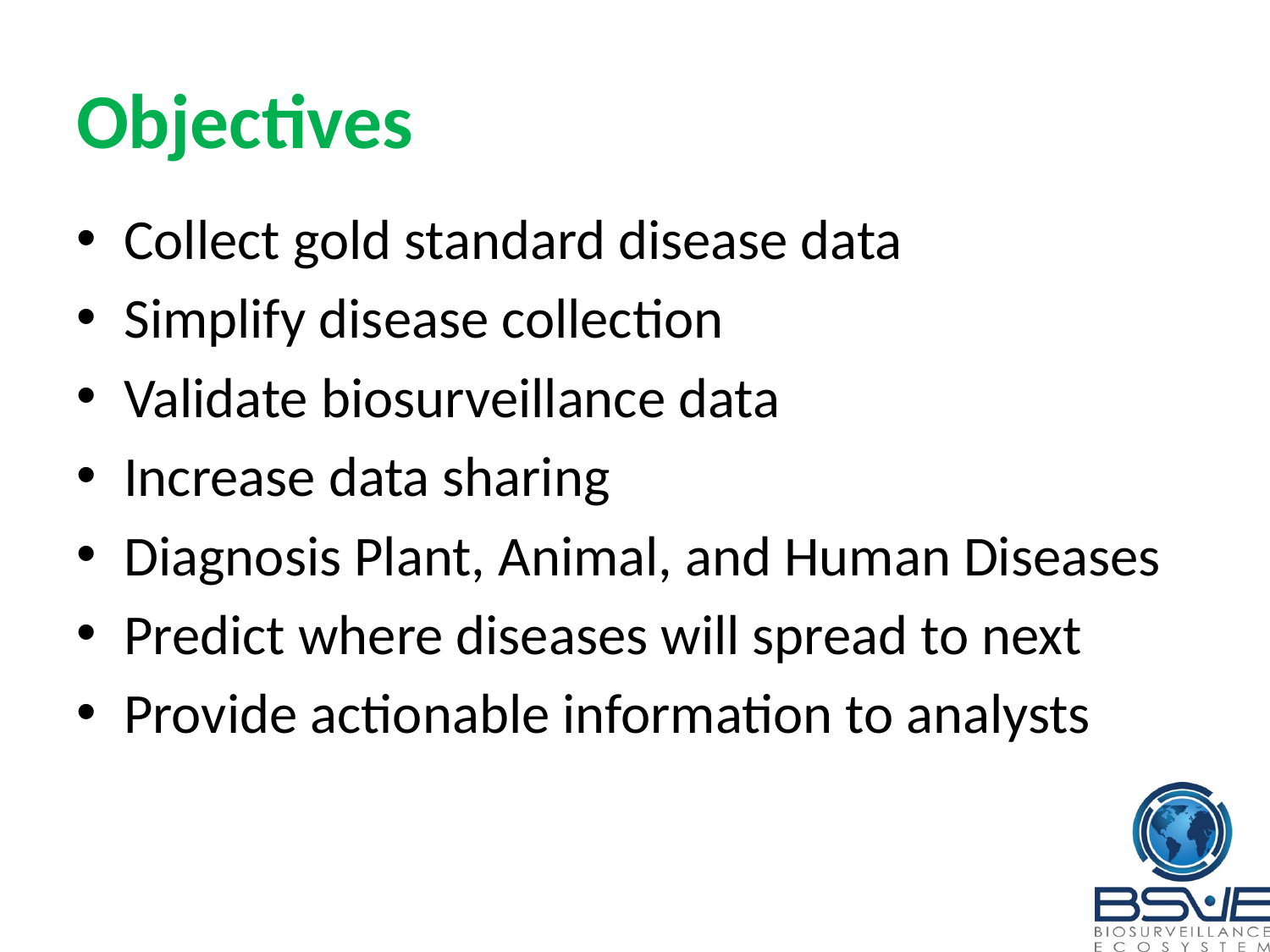

# Objectives
Collect gold standard disease data
Simplify disease collection
Validate biosurveillance data
Increase data sharing
Diagnosis Plant, Animal, and Human Diseases
Predict where diseases will spread to next
Provide actionable information to analysts